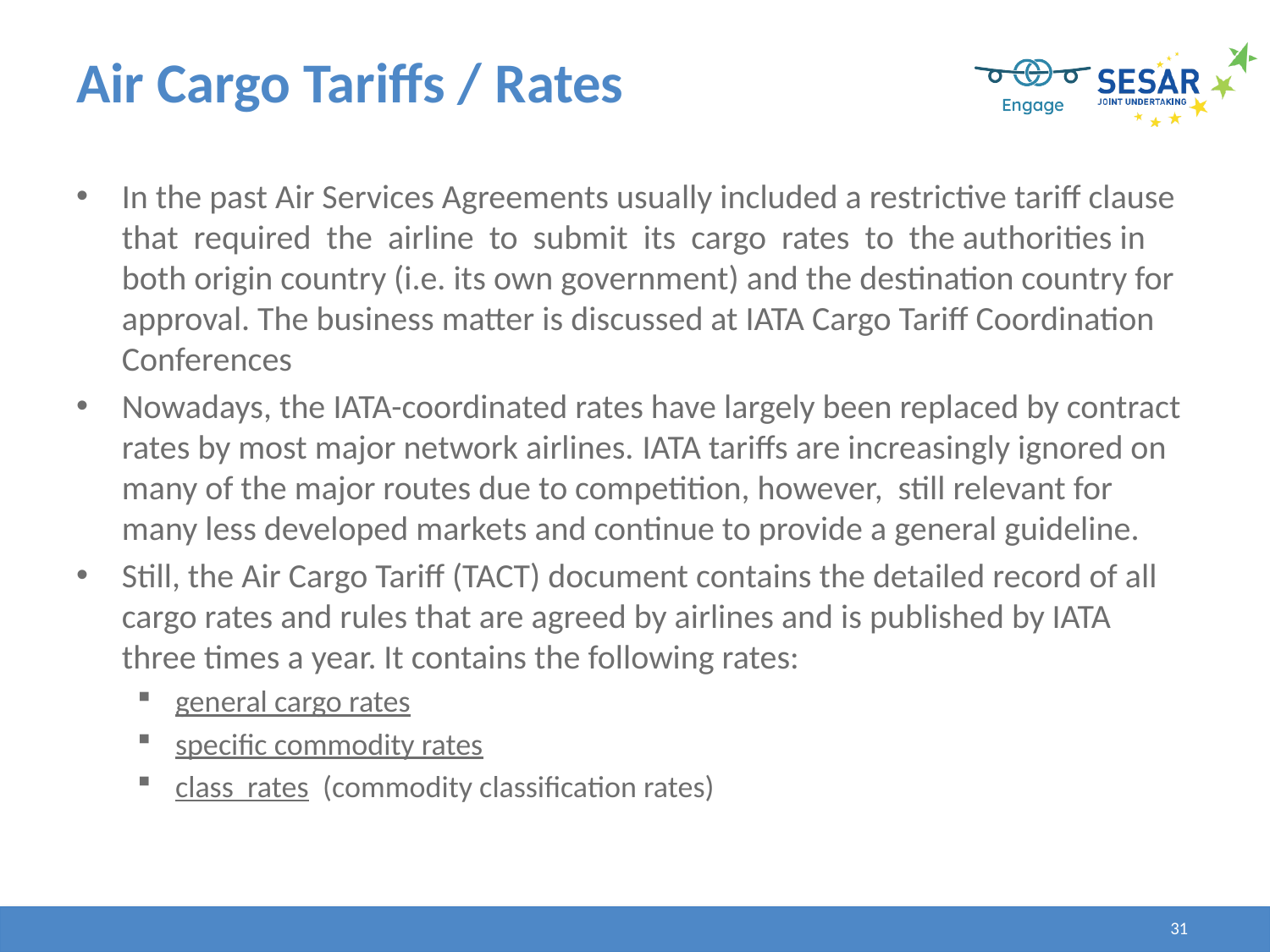

# Air Cargo Tariffs / Rates
In the past Air Services Agreements usually included a restrictive tariff clause that  required  the  airline  to  submit  its  cargo  rates  to  the authorities in both origin country (i.e. its own government) and the destination country for approval. The business matter is discussed at IATA Cargo Tariff Coordination Conferences
Nowadays, the IATA-coordinated rates have largely been replaced by contract rates by most major network airlines. IATA tariffs are increasingly ignored on many of the major routes due to competition, however,  still relevant for many less developed markets and continue to provide a general guideline.
Still, the Air Cargo Tariff (TACT) document contains the detailed record of all cargo rates and rules that are agreed by airlines and is published by IATA three times a year. It contains the following rates:
general cargo rates
specific commodity rates
class  rates  (commodity classification rates)

31